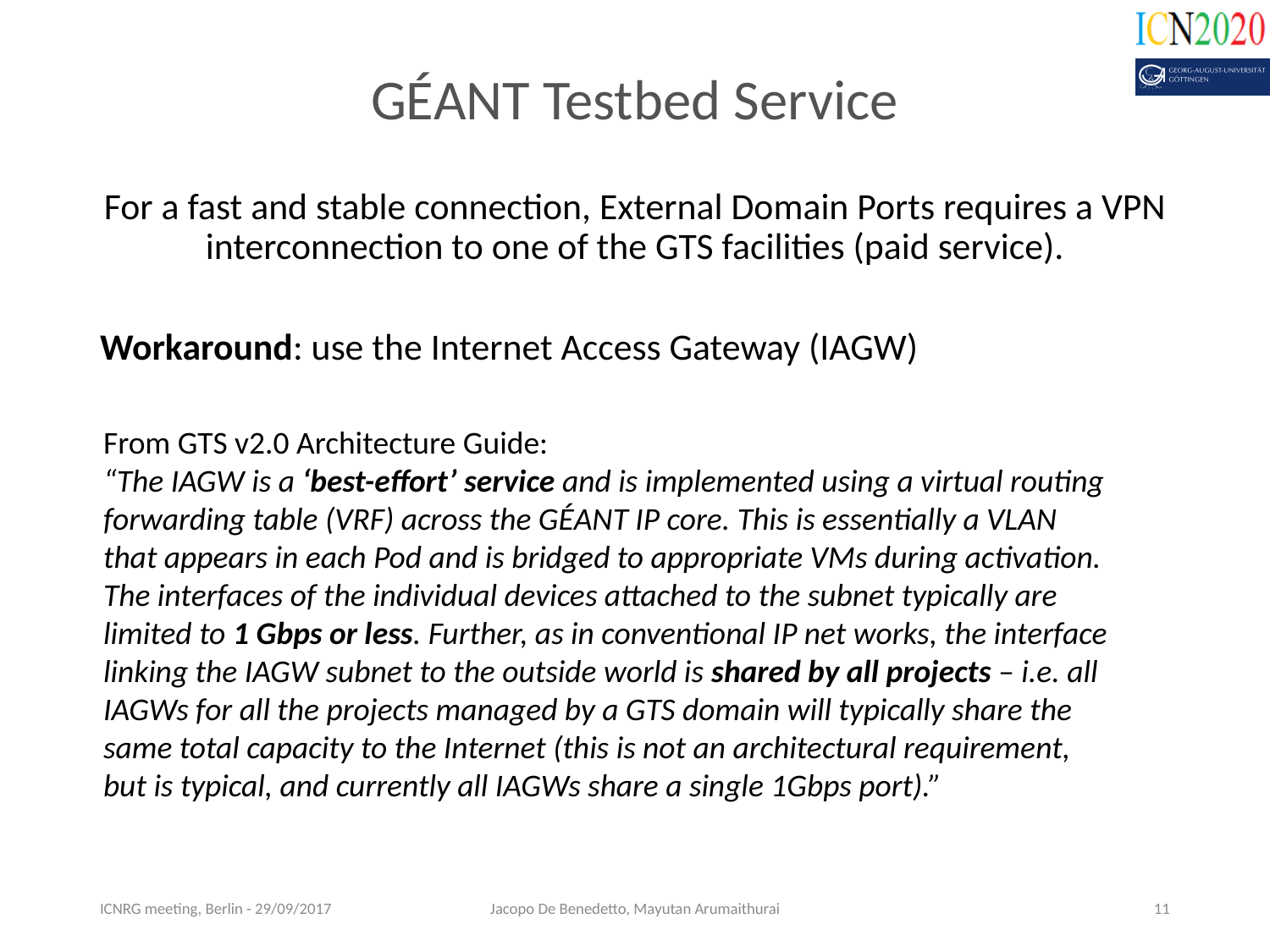

GÉANT Testbed Service
For a fast and stable connection, External Domain Ports requires a VPN interconnection to one of the GTS facilities (paid service).

Workaround: use the Internet Access Gateway (IAGW)
From GTS v2.0 Architecture Guide:
“The IAGW is a ‘best-effort’ service and is implemented using a virtual routing forwarding table (VRF) across the GÉANT IP core. This is essentially a VLAN that appears in each Pod and is bridged to appropriate VMs during activation.
The interfaces of the individual devices attached to the subnet typically are limited to 1 Gbps or less. Further, as in conventional IP net works, the interface linking the IAGW subnet to the outside world is shared by all projects – i.e. all IAGWs for all the projects managed by a GTS domain will typically share the same total capacity to the Internet (this is not an architectural requirement, but is typical, and currently all IAGWs share a single 1Gbps port).”
ICNRG meeting, Berlin - 29/09/2017
Jacopo De Benedetto, Mayutan Arumaithurai
11